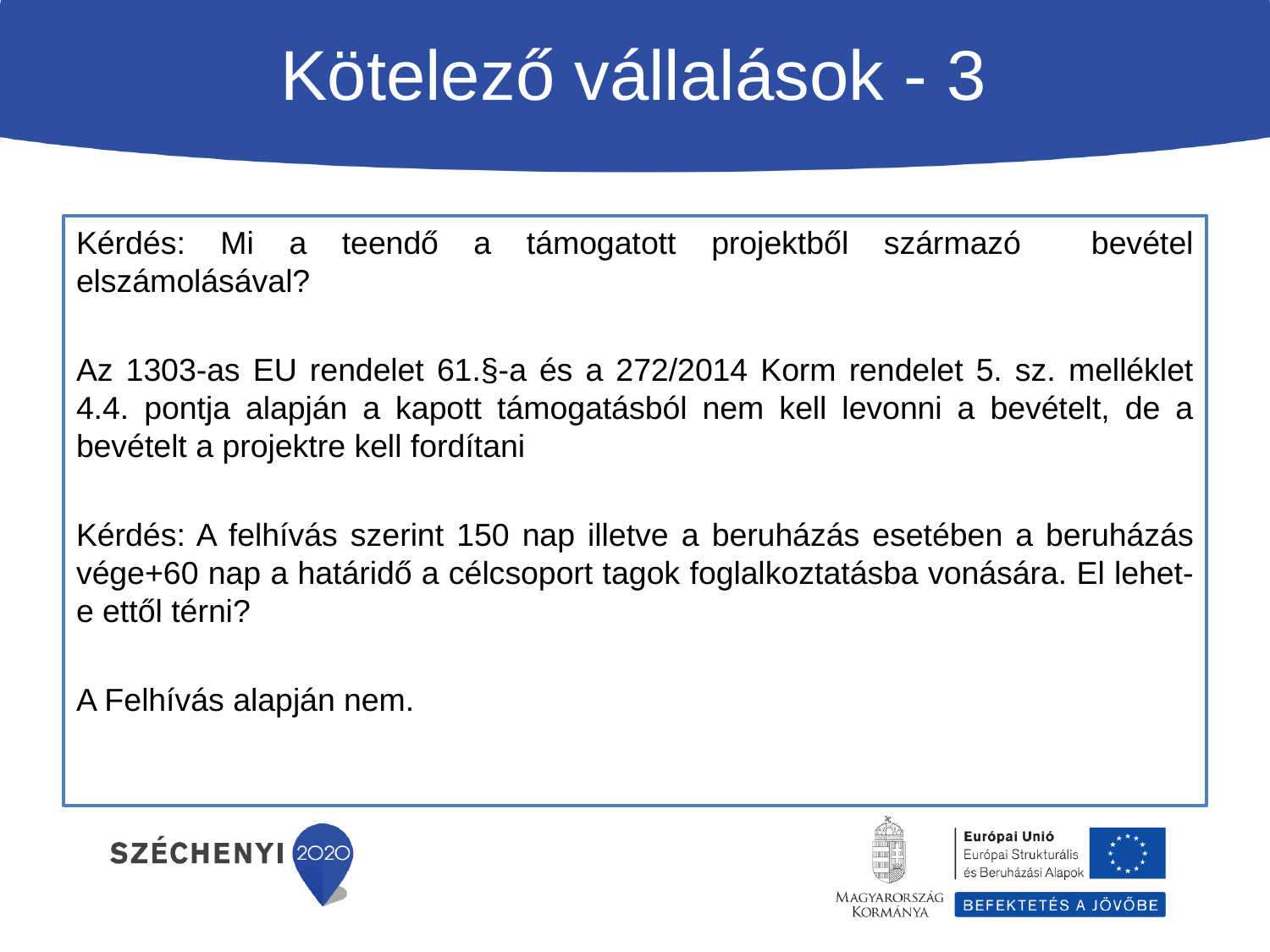

# Kötelező vállalások - 3
Kérdés: Mi a teendő a támogatott projektből származó  bevétel elszámolásával?

Az 1303-as EU rendelet 61.§-a és a 272/2014 Korm rendelet 5. sz. melléklet 4.4. pontja alapján a kapott támogatásból nem kell levonni a bevételt, de a bevételt a projektre kell fordítani

Kérdés: A felhívás szerint 150 nap illetve a beruházás esetében a beruházás vége+60 nap a határidő a célcsoport tagok foglalkoztatásba vonására. El lehet-e ettől térni?

A Felhívás alapján nem.